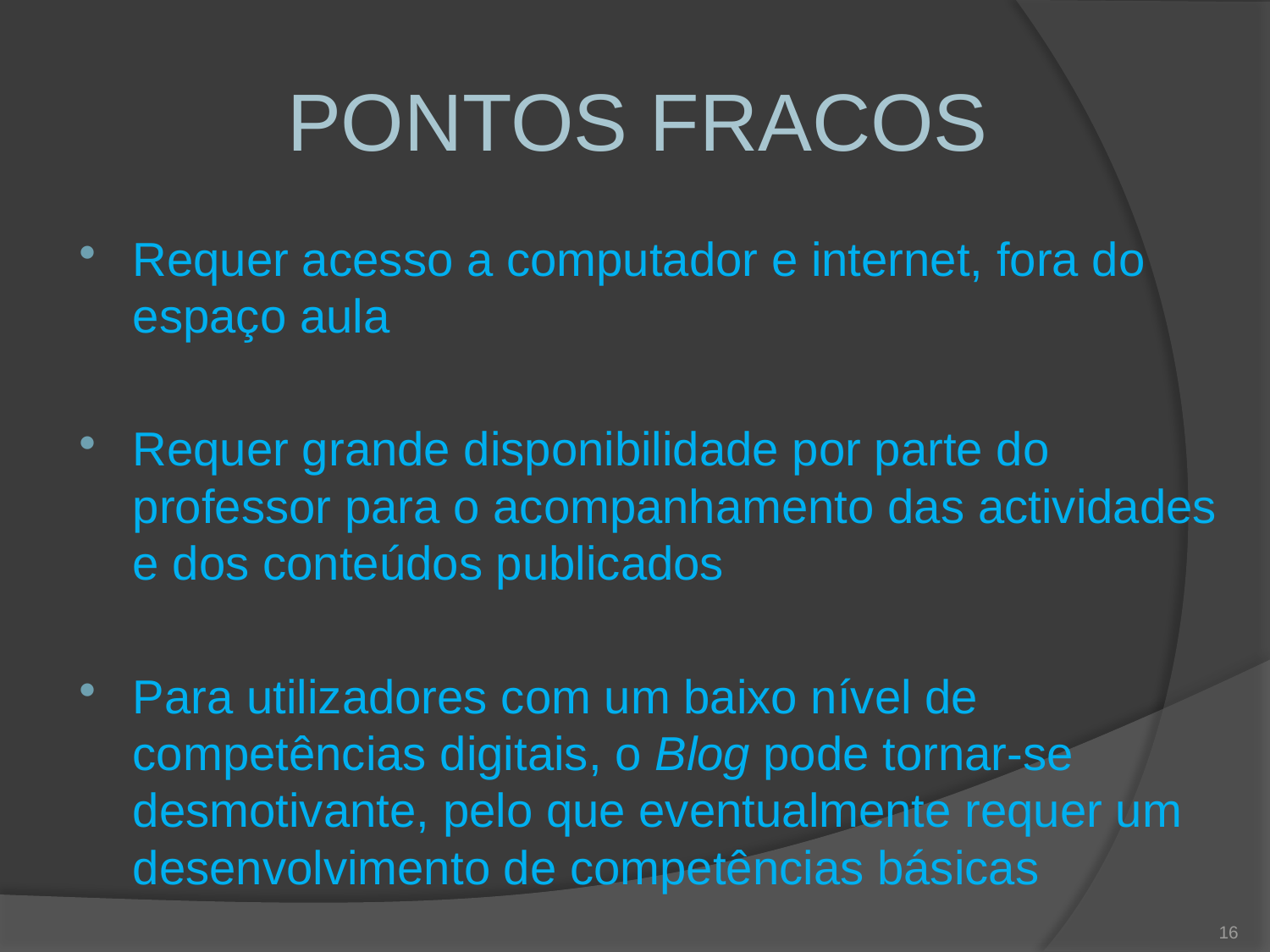

# PONTOS FRACOS
Requer acesso a computador e internet, fora do espaço aula

Requer grande disponibilidade por parte do professor para o acompanhamento das actividades e dos conteúdos publicados

Para utilizadores com um baixo nível de competências digitais, o Blog pode tornar-se desmotivante, pelo que eventualmente requer um desenvolvimento de competências básicas
16